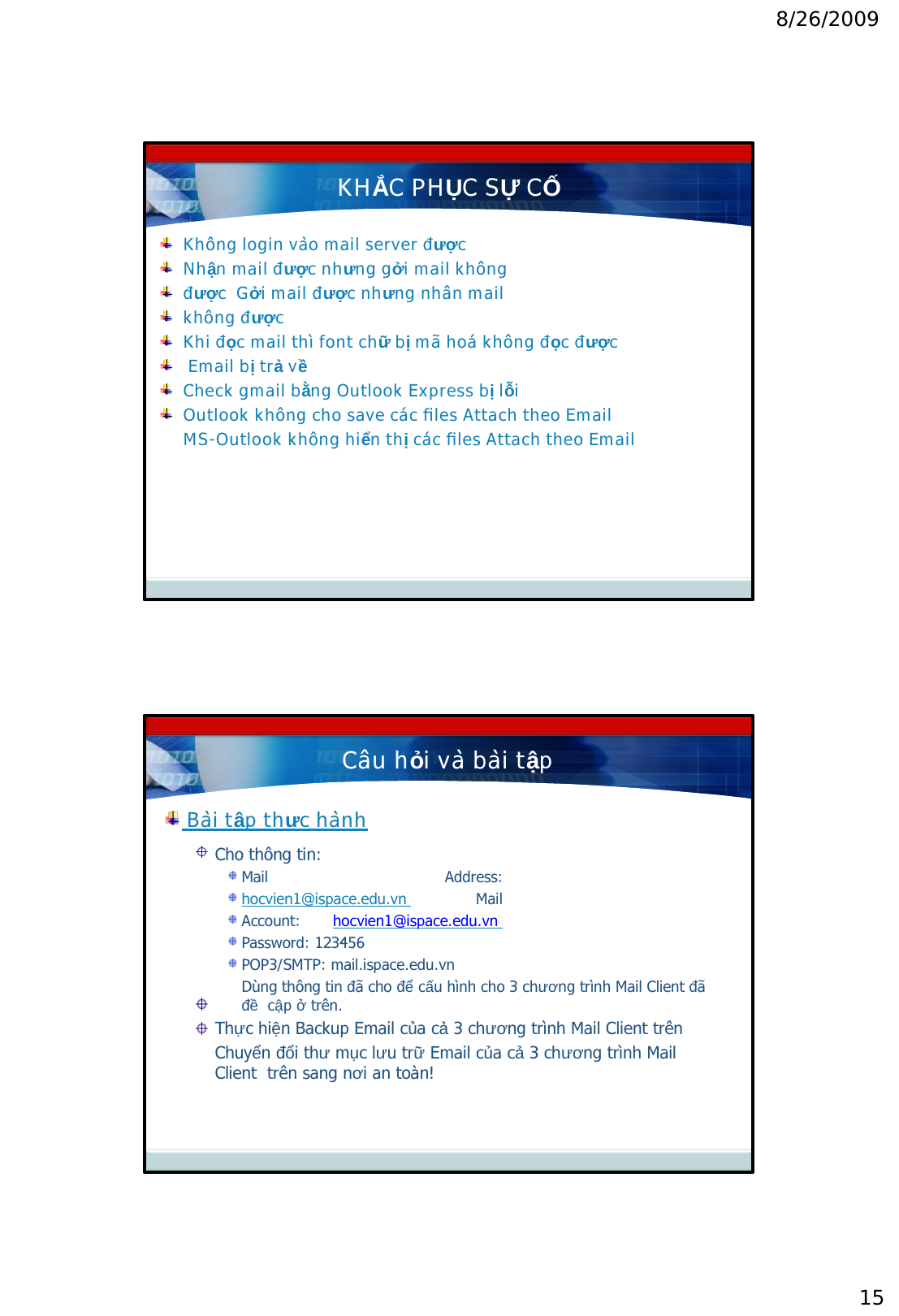

8/26/2009

KHẮC PHỤC SỰ CỐ

Không login vào mail server được
Nhận mail được nhưng gởi mail không được  Gởi mail được nhưng nhân mail không được
Khi đọc mail thì font chữ bị mã hoá không đọc được  Email bị trả về
Check gmail bằng Outlook Express bị lỗi
Outlook không cho save các files Attach theo Email  MS-Outlook không hiển thị các files Attach theo Email

Câu hỏi và bài tập

 Bài tập thực hành
Cho thông tin:
Mail Address: hocvien1@ispace.edu.vn  Mail Account: hocvien1@ispace.edu.vn  Password: 123456
POP3/SMTP: mail.ispace.edu.vn
Dùng thông tin đã cho để cấu hình cho 3 chương trình Mail Client đã đề  cập ở trên.
Thực hiện Backup Email của cả 3 chương trình Mail Client trên
Chuyển đổi thư mục lưu trữ Email của cả 3 chương trình Mail Client  trên sang nơi an toàn!

15